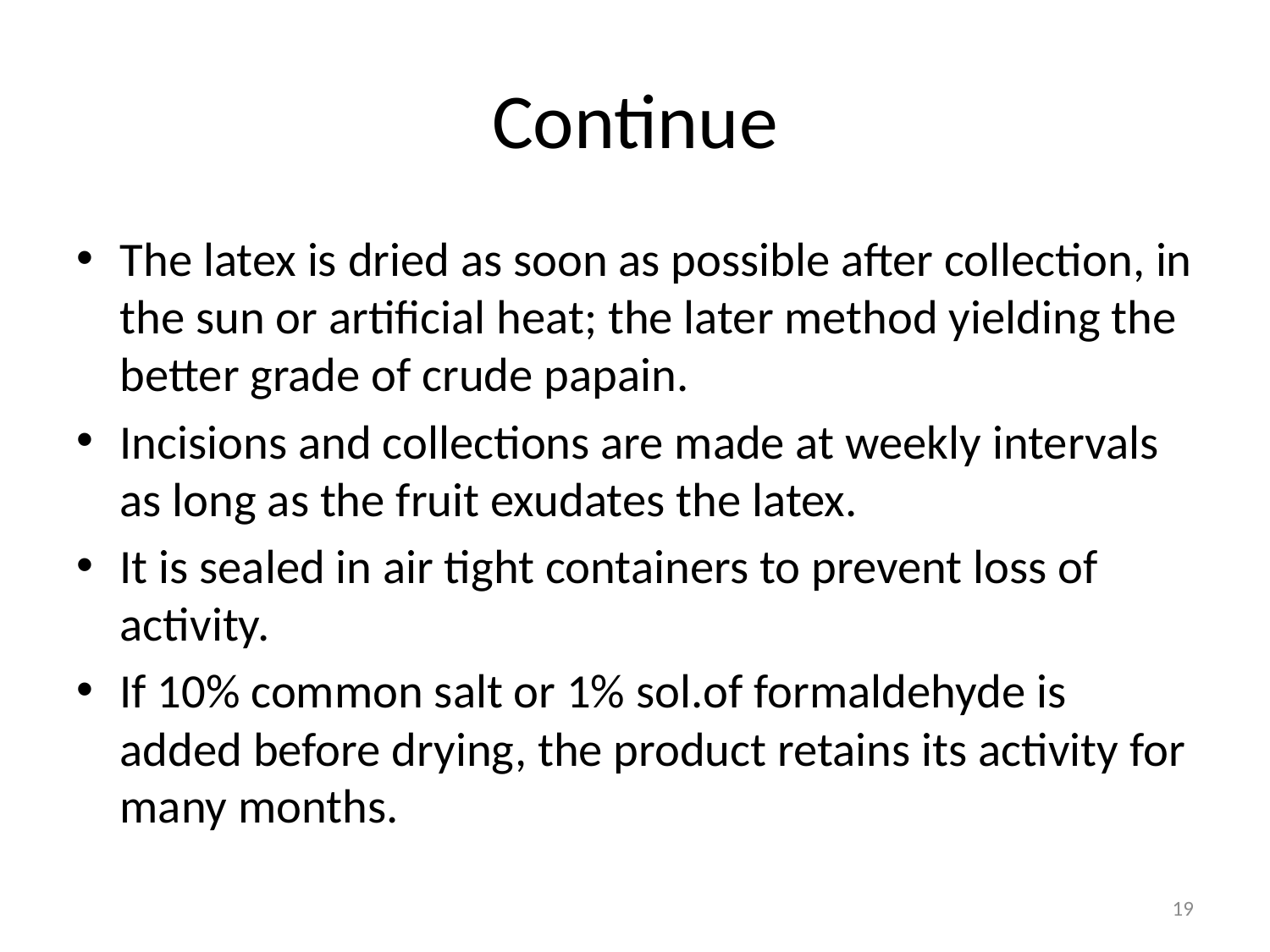

# Continue
The latex is dried as soon as possible after collection, in the sun or artificial heat; the later method yielding the better grade of crude papain.
Incisions and collections are made at weekly intervals as long as the fruit exudates the latex.
It is sealed in air tight containers to prevent loss of activity.
If 10% common salt or 1% sol.of formaldehyde is added before drying, the product retains its activity for many months.

19